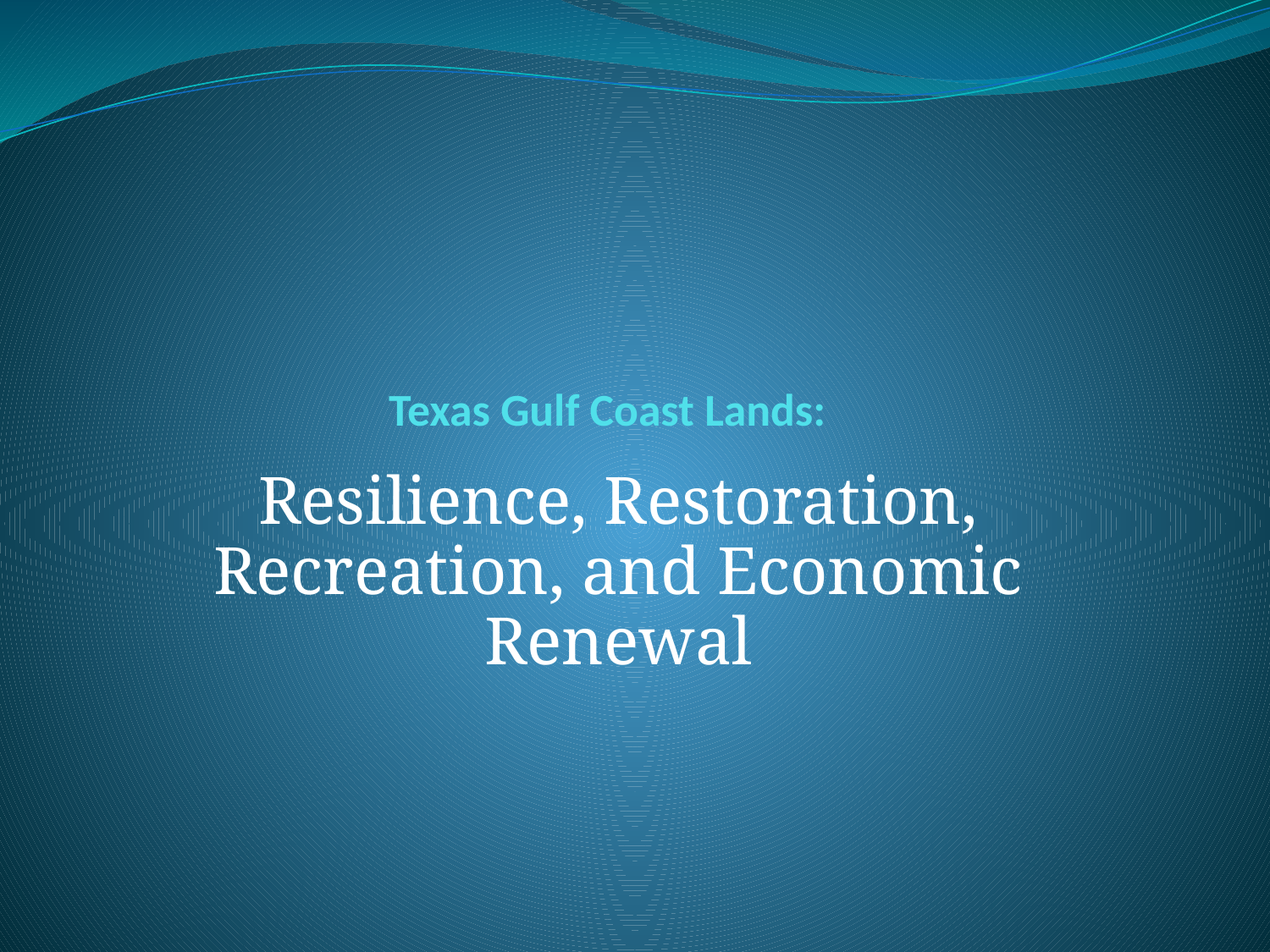

# Texas Gulf Coast Lands:

Resilience, Restoration, Recreation, and Economic Renewal